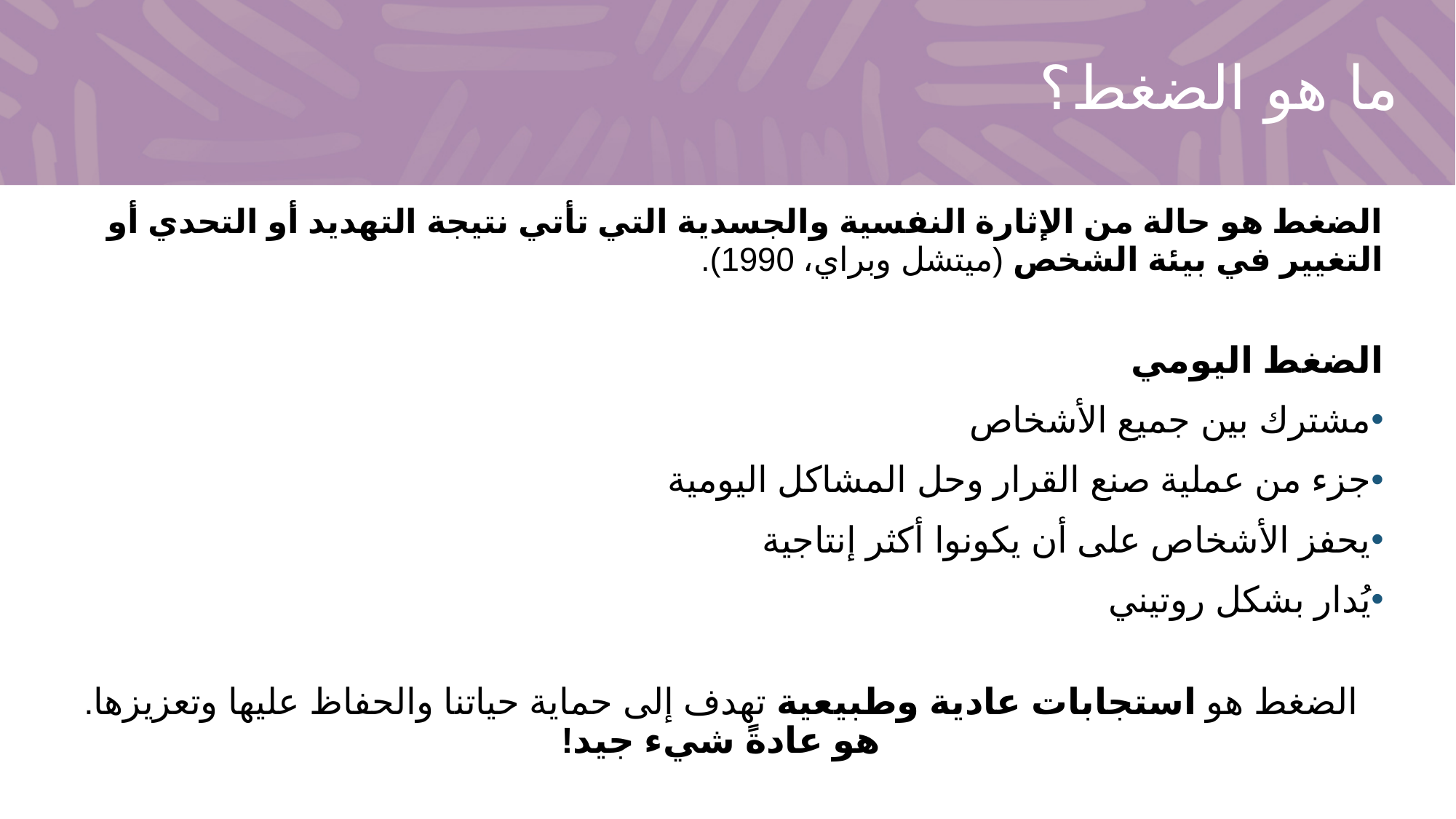

# ما هو الضغط؟
الضغط هو حالة من الإثارة النفسية والجسدية التي تأتي نتيجة التهديد أو التحدي أو التغيير في بيئة الشخص (ميتشل وبراي، 1990).

الضغط اليومي
مشترك بين جميع الأشخاص
جزء من عملية صنع القرار وحل المشاكل اليومية
يحفز الأشخاص على أن يكونوا أكثر إنتاجية
يُدار بشكل روتيني

الضغط هو استجابات عادية وطبيعية تهدف إلى حماية حياتنا والحفاظ عليها وتعزيزها. هو عادةً شيء جيد!